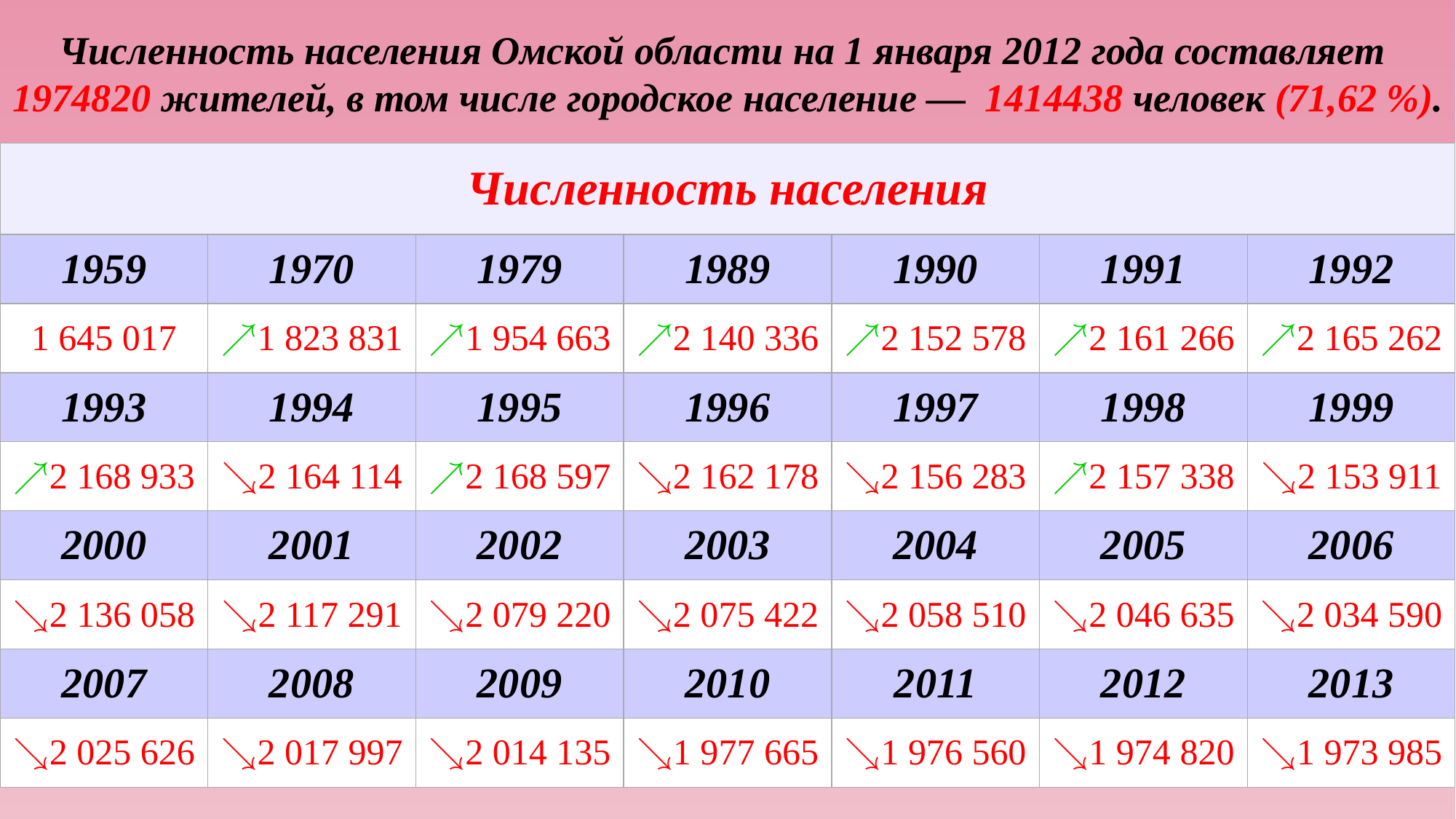

Численность населения Омской области на 1 января 2012 года составляет
1974820 жителей, в том числе городское население —  1414438 человек (71,62 %).
| Численность населения |  |  |  |  |  |  |
| --- | --- | --- | --- | --- | --- | --- |
| 1959 | 1970 | 1979 | 1989 | 1990 | 1991 | 1992 |
| 1 645 017 | ↗1 823 831 | ↗1 954 663 | ↗2 140 336 | ↗2 152 578 | ↗2 161 266 | ↗2 165 262 |
| 1993 | 1994 | 1995 | 1996 | 1997 | 1998 | 1999 |
| ↗2 168 933 | ↘2 164 114 | ↗2 168 597 | ↘2 162 178 | ↘2 156 283 | ↗2 157 338 | ↘2 153 911 |
| 2000 | 2001 | 2002 | 2003 | 2004 | 2005 | 2006 |
| ↘2 136 058 | ↘2 117 291 | ↘2 079 220 | ↘2 075 422 | ↘2 058 510 | ↘2 046 635 | ↘2 034 590 |
| 2007 | 2008 | 2009 | 2010 | 2011 | 2012 | 2013 |
| ↘2 025 626 | ↘2 017 997 | ↘2 014 135 | ↘1 977 665 | ↘1 976 560 | ↘1 974 820 | ↘1 973 985 |